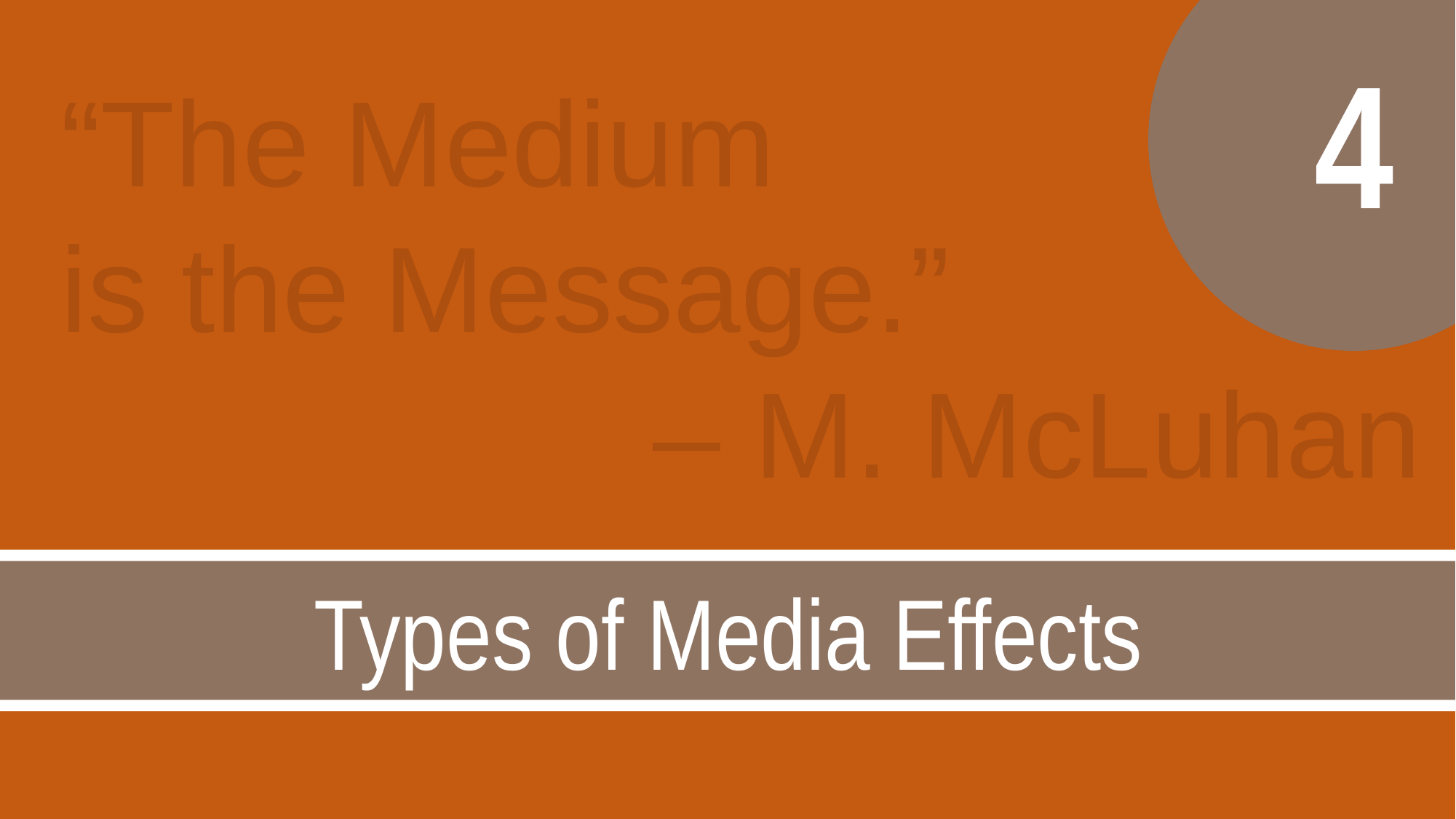

4
“The Medium
is the Message.”
– M. McLuhan

Types of Media Effects